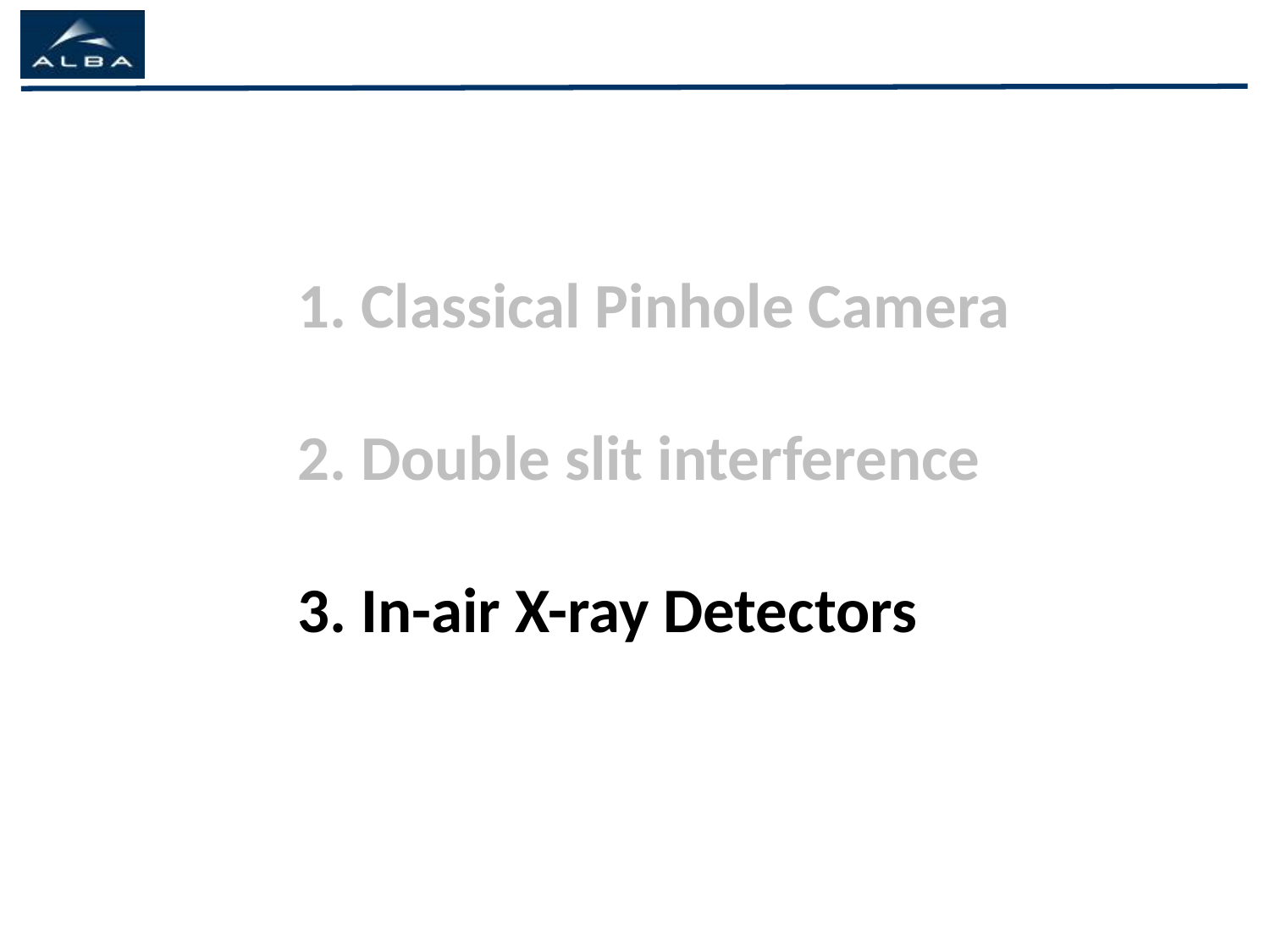

Classical Pinhole Camera

 Double slit interference

 In-air X-ray Detectors